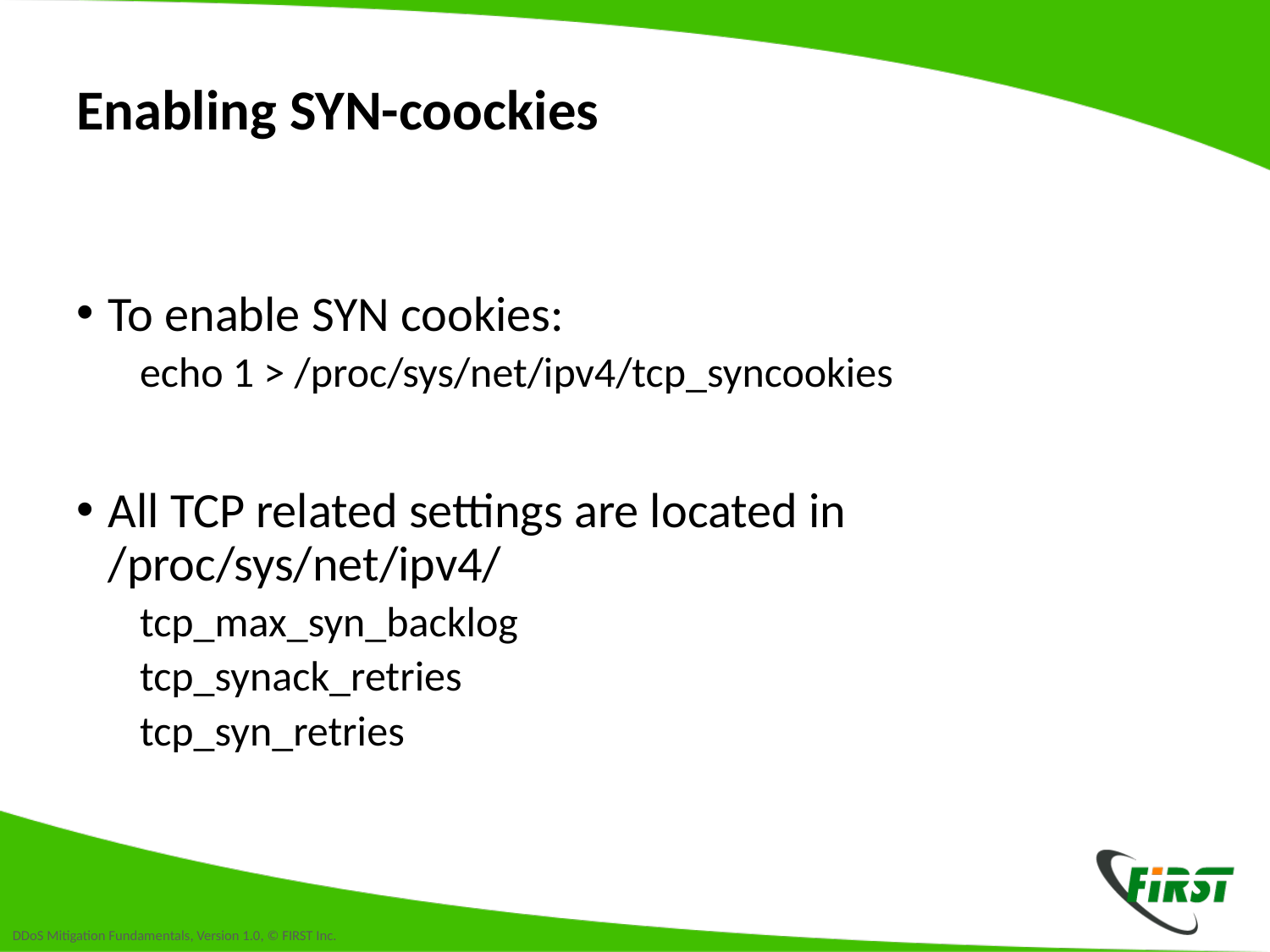

# Enabling SYN-coockies

To enable SYN cookies:
echo 1 > /proc/sys/net/ipv4/tcp_syncookies

All TCP related settings are located in /proc/sys/net/ipv4/
tcp_max_syn_backlog
tcp_synack_retries
tcp_syn_retries